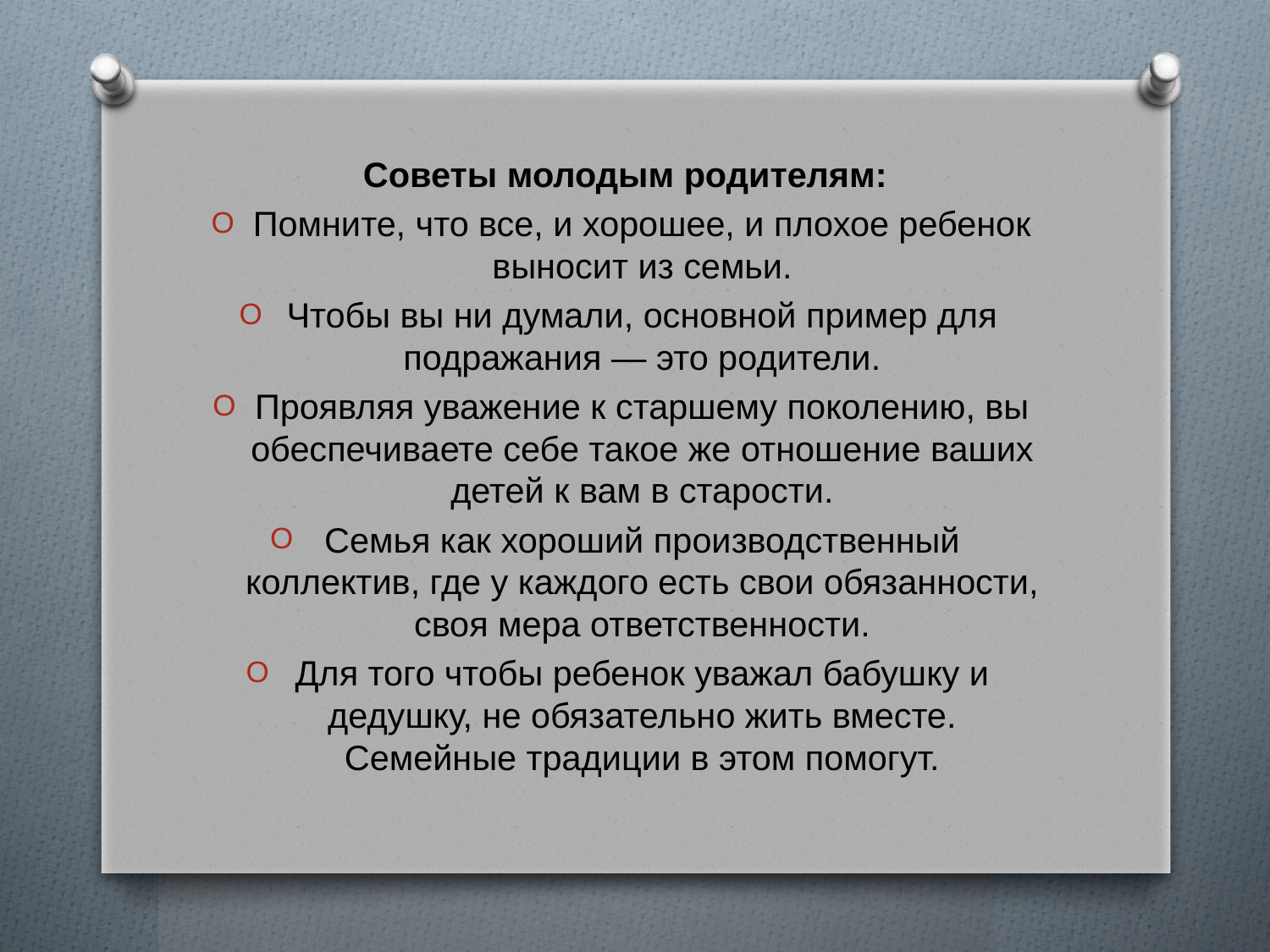

Советы молодым родителям:
Помните, что все, и хорошее, и плохое ребенок выносит из семьи.
Чтобы вы ни думали, основной пример для подражания — это родители.
Проявляя уважение к старшему поколению, вы обеспечиваете себе такое же отношение ваших детей к вам в старости.
Семья как хороший производственный коллектив, где у каждого есть свои обязанности, своя мера ответственности.
Для того чтобы ребенок уважал бабушку и дедушку, не обязательно жить вместе. Семейные традиции в этом помогут.